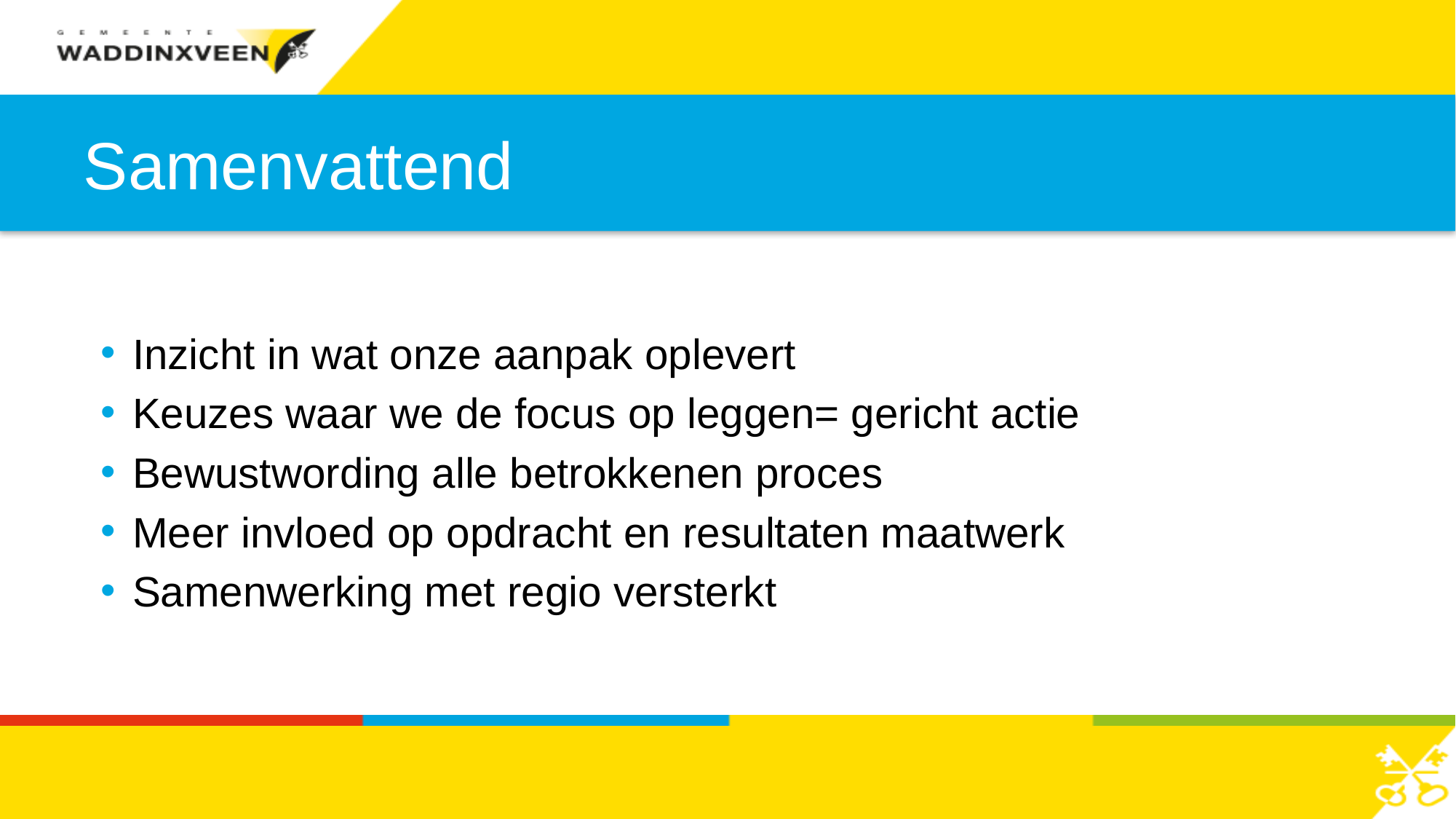

# Samenvattend

Inzicht in wat onze aanpak oplevert
Keuzes waar we de focus op leggen= gericht actie
Bewustwording alle betrokkenen proces
Meer invloed op opdracht en resultaten maatwerk
Samenwerking met regio versterkt